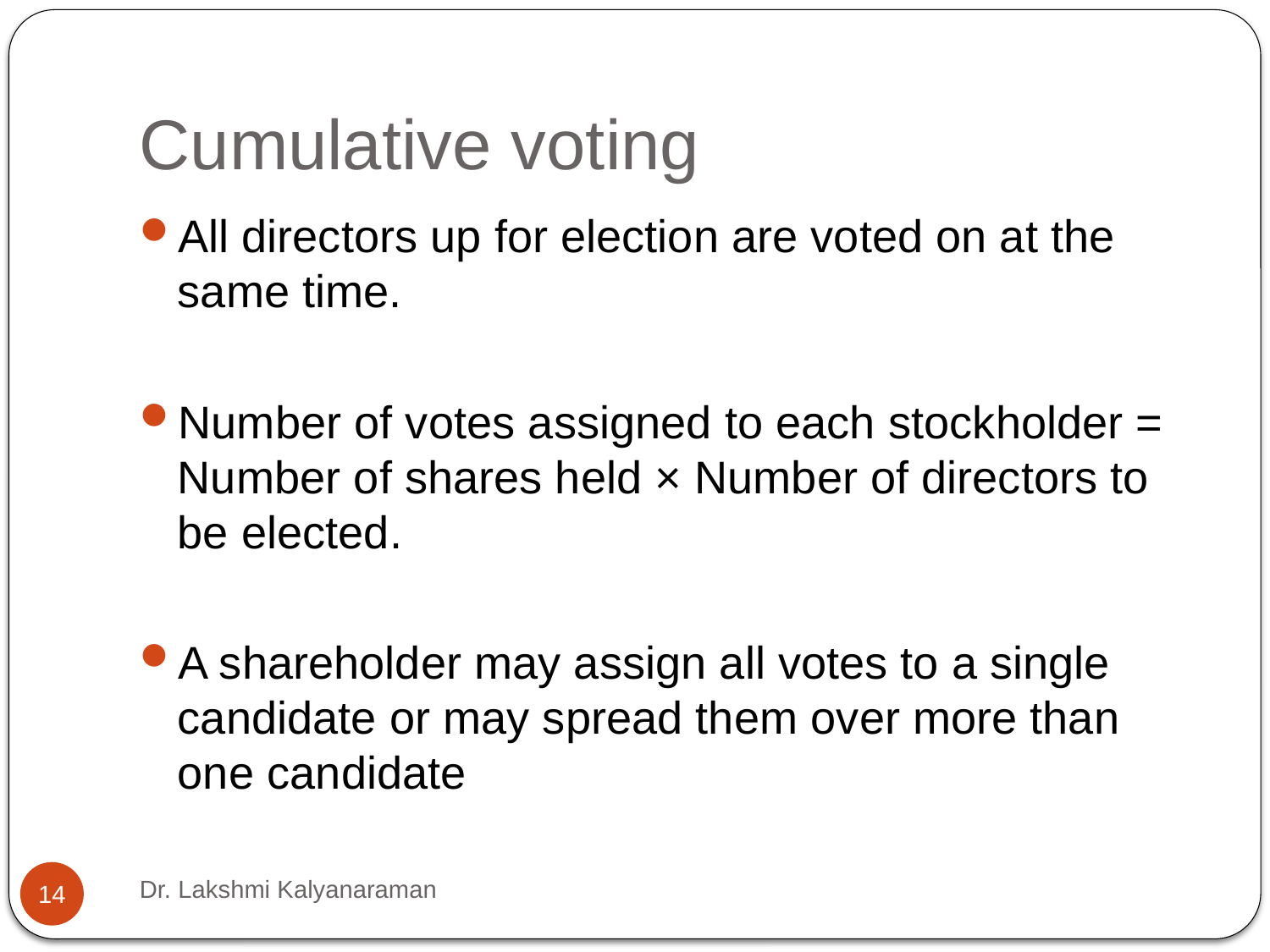

# Cumulative voting
All directors up for election are voted on at the same time.

Number of votes assigned to each stockholder = Number of shares held × Number of directors to be elected.

A shareholder may assign all votes to a single candidate or may spread them over more than one candidate
Dr. Lakshmi Kalyanaraman
14